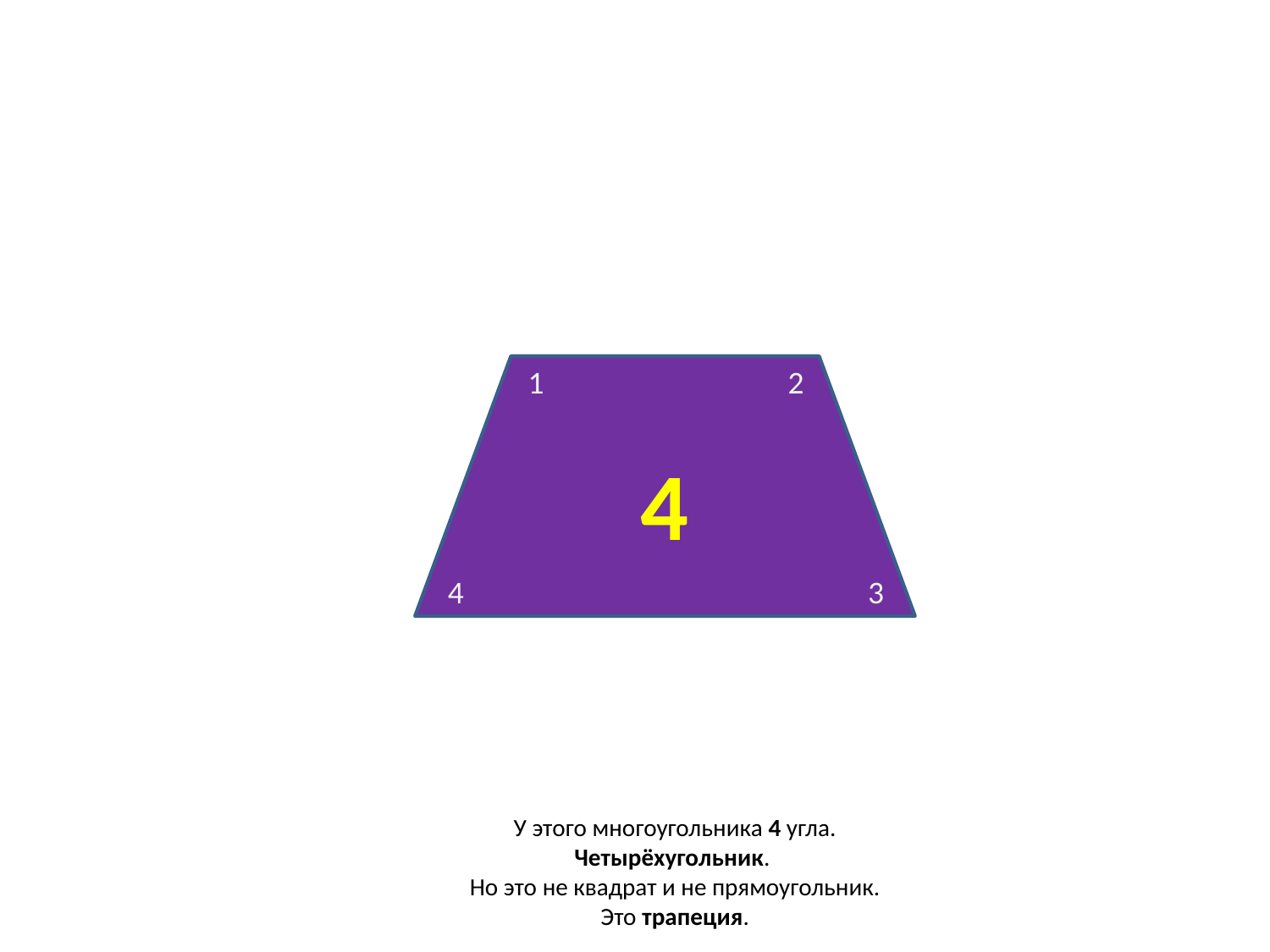

4
1
2
4
3
У этого многоугольника 4 угла.
Четырёхугольник.
Но это не квадрат и не прямоугольник.
Это трапеция.